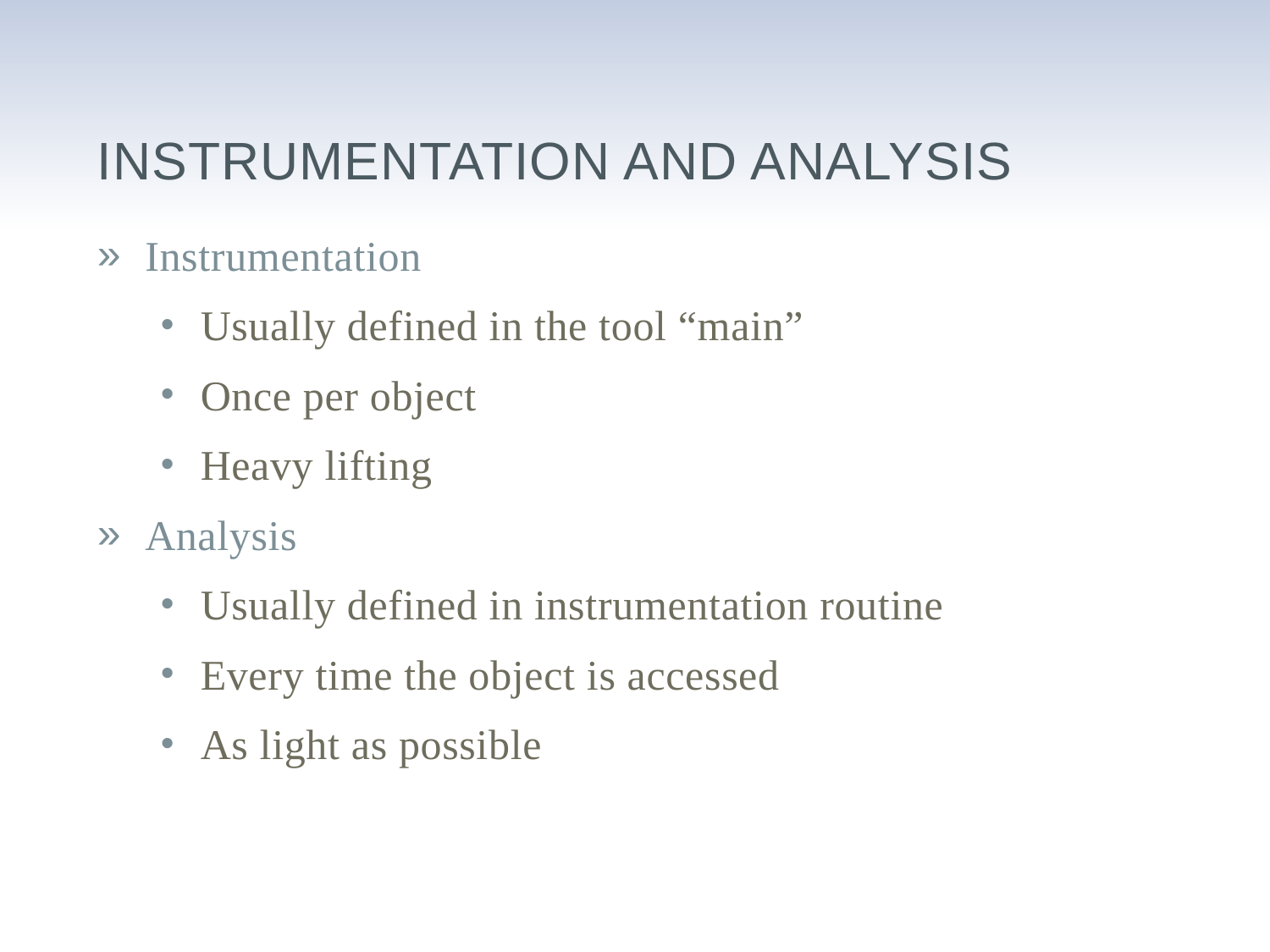

# Instrumentation and analysis
Instrumentation
Usually defined in the tool “main”
Once per object
Heavy lifting
Analysis
Usually defined in instrumentation routine
Every time the object is accessed
As light as possible